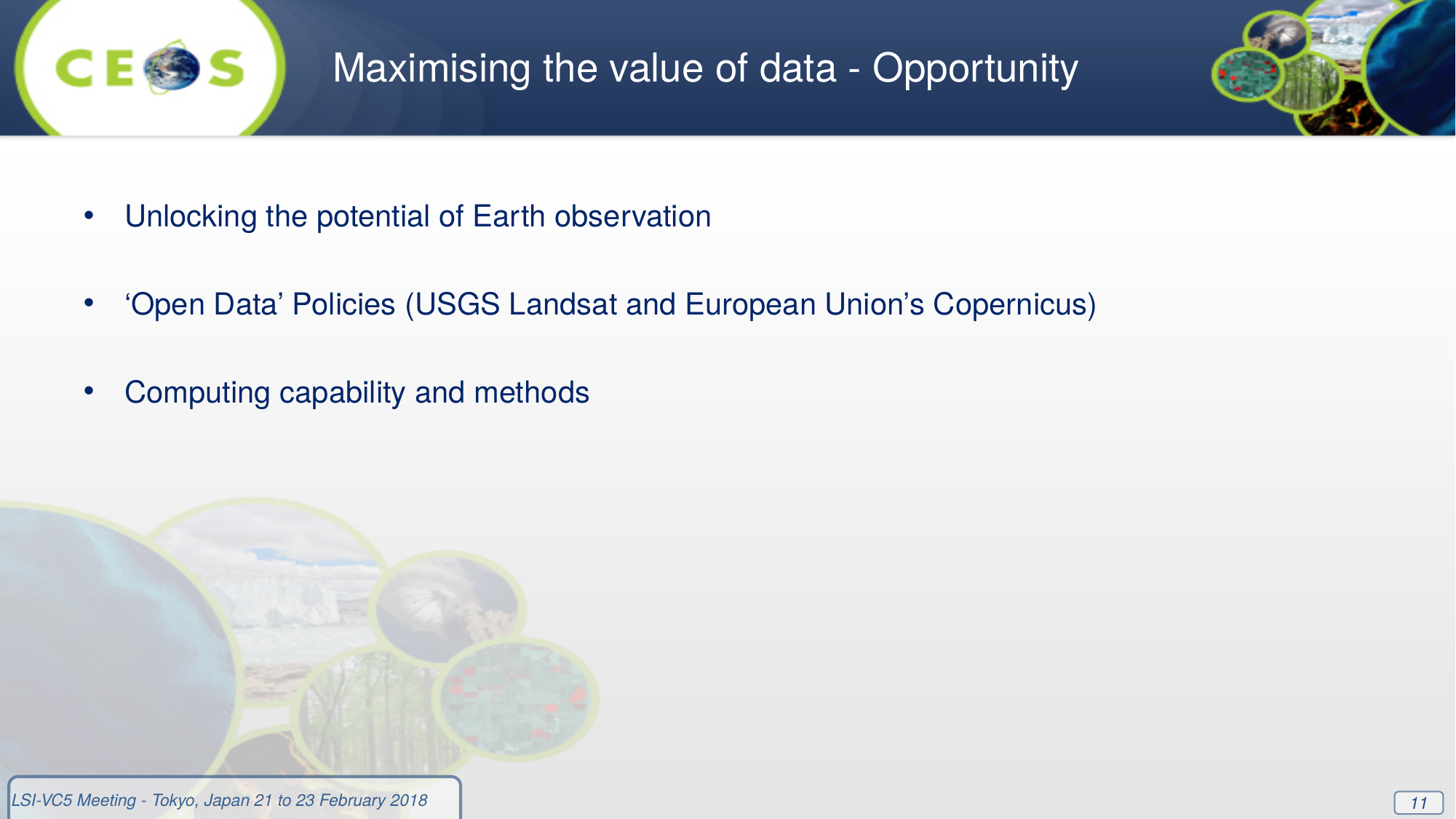

Maximising the value of data - Opportunity
Unlocking the potential of Earth observation

‘Open Data’ Policies (USGS Landsat and European Union’s Copernicus)

Computing capability and methods

11